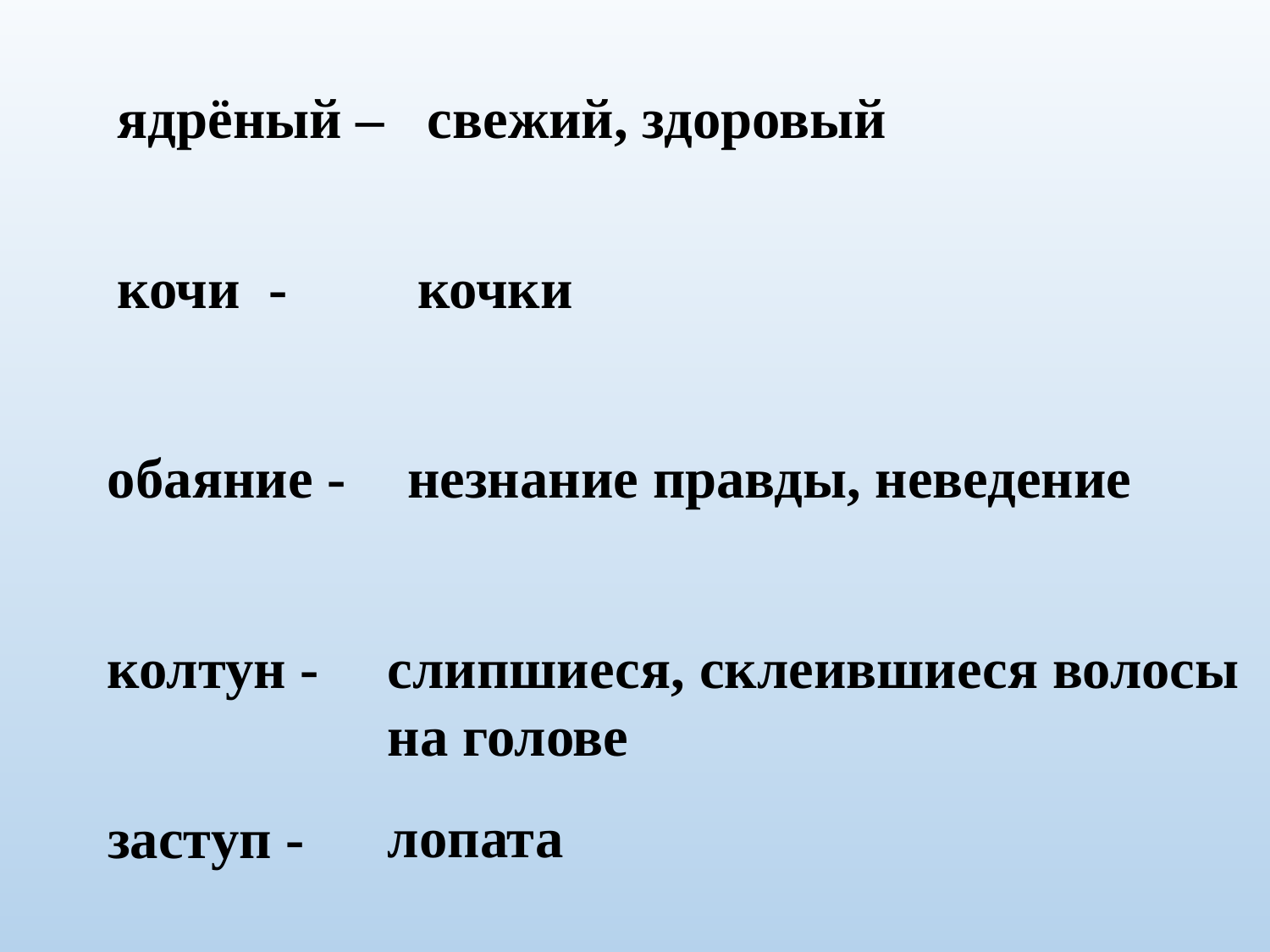

ядрёный –
свежий, здоровый
кочи  -
кочки
обаяние -
незнание правды, неведение
колтун -
слипшиеся, склеившиеся волосы на голове
лопата
заступ -